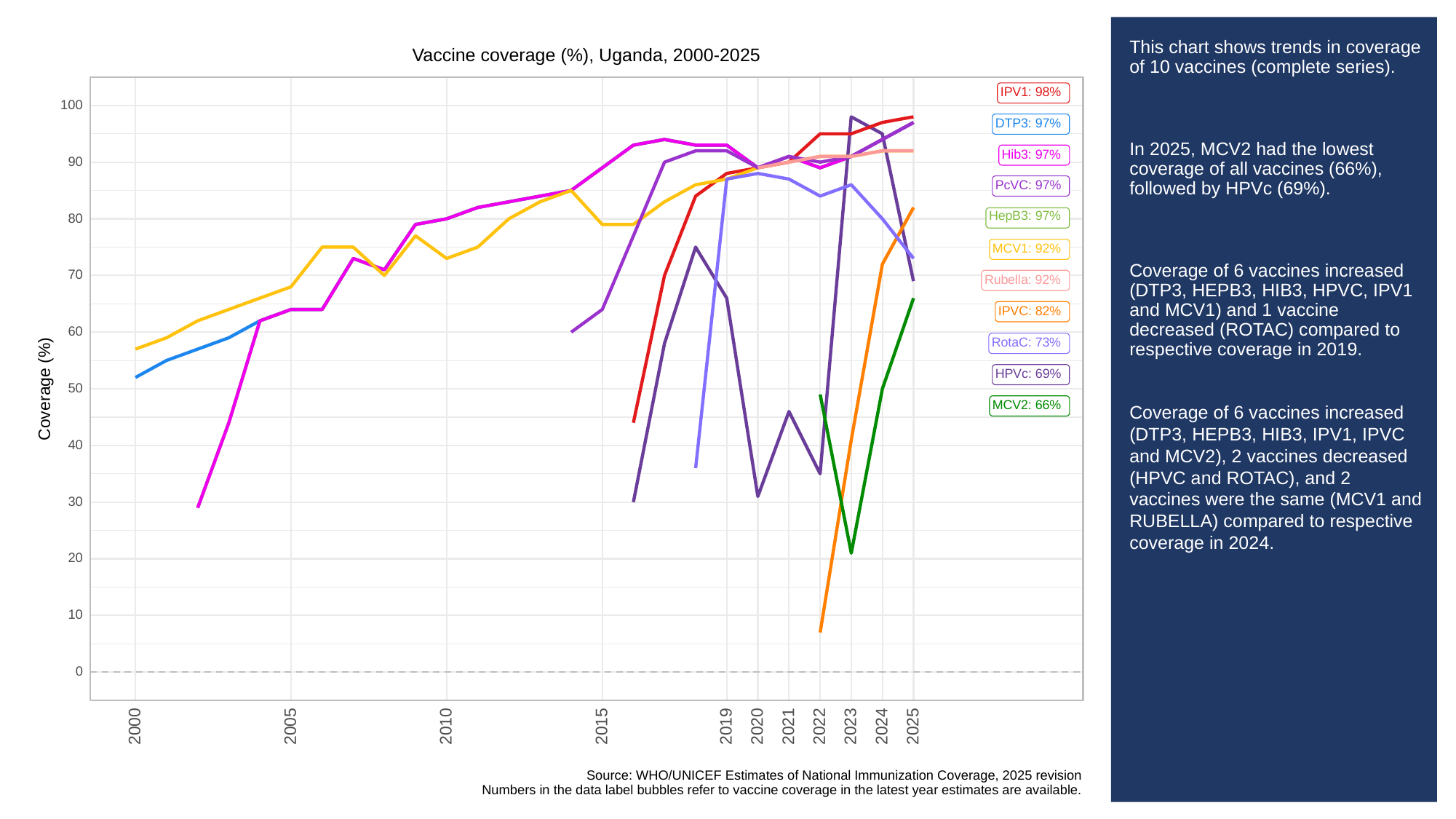

# This chart shows trends in coverage of 10 vaccines (complete series).

In 2025, MCV2 had the lowest coverage of all vaccines (66%), followed by HPVc (69%).

Coverage of 6 vaccines increased (DTP3, HEPB3, HIB3, HPVC, IPV1 and MCV1) and 1 vaccine decreased (ROTAC) compared to respective coverage in 2019.

Coverage of 6 vaccines increased (DTP3, HEPB3, HIB3, IPV1, IPVC and MCV2), 2 vaccines decreased (HPVC and ROTAC), and 2 vaccines were the same (MCV1 and RUBELLA) compared to respective coverage in 2024.

Vaccine coverage (%), Uganda, 2000-2025

IPV1: 98%

100

DTP3: 97%

Hib3: 97%

90

PcVC: 97%

HepB3: 97%
80

MCV1: 92%

70
Rubella: 92%

IPVC: 82%
60

RotaC: 73%

HPVc: 69%
Coverage (%)
50

MCV2: 66%

40

30

20

10

0

2023
2000
2005
2010
2015
2019
2020
2021
2022
2024
2025
Source: WHO/UNICEF Estimates of National Immunization Coverage, 2025 revision
Numbers in the data label bubbles refer to vaccine coverage in the latest year estimates are available.